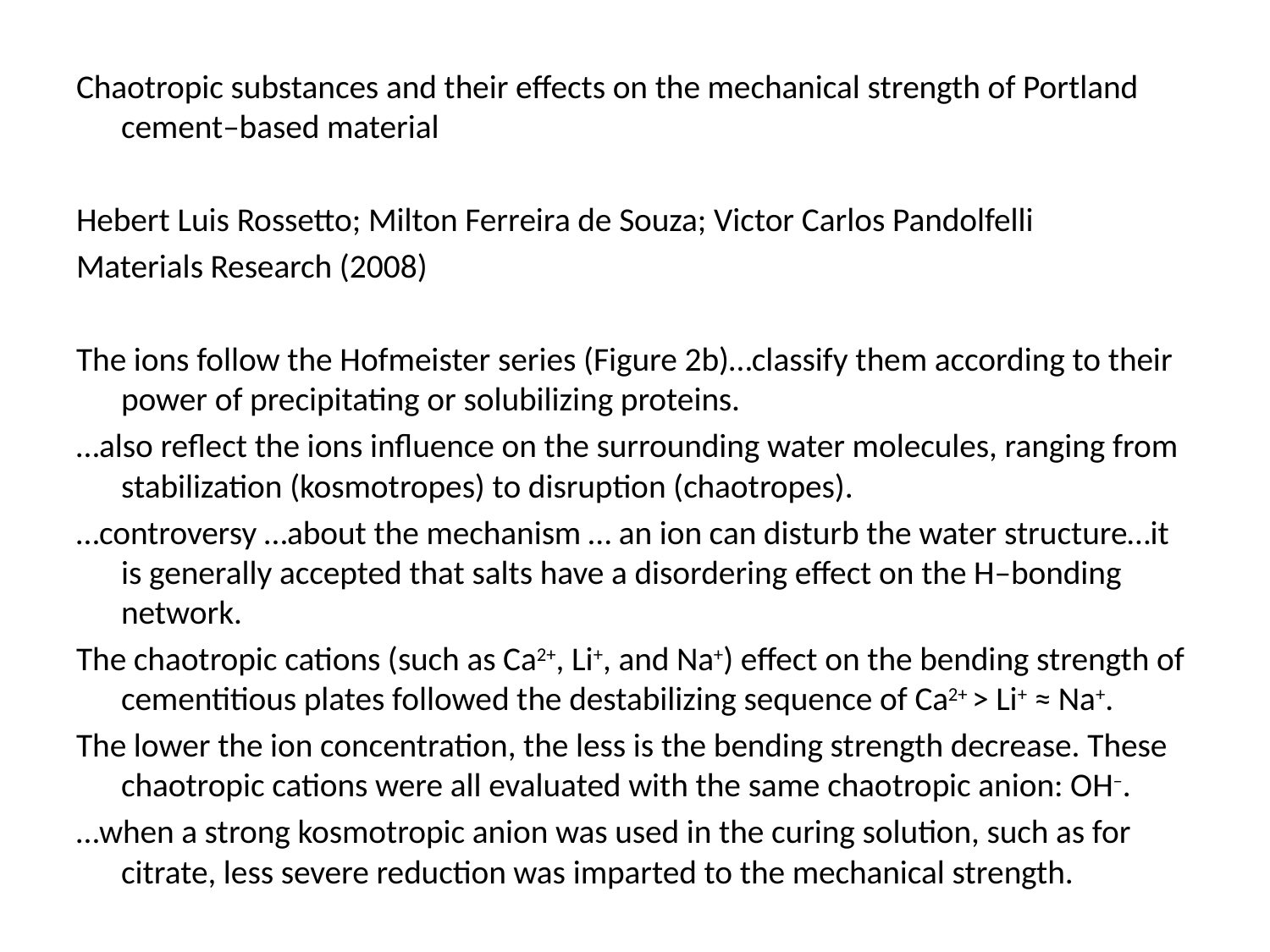

Chaotropic substances and their effects on the mechanical strength of Portland cement–based material

Hebert Luis Rossetto; Milton Ferreira de Souza; Victor Carlos Pandolfelli
Materials Research (2008)

The ions follow the Hofmeister series (Figure 2b)…classify them according to their power of precipitating or solubilizing proteins.
…also reflect the ions influence on the surrounding water molecules, ranging from stabilization (kosmotropes) to disruption (chaotropes).
…controversy …about the mechanism … an ion can disturb the water structure…it is generally accepted that salts have a disordering effect on the H–bonding network.
The chaotropic cations (such as Ca2+, Li+, and Na+) effect on the bending strength of cementitious plates followed the destabilizing sequence of Ca2+ > Li+ ≈ Na+.
The lower the ion concentration, the less is the bending strength decrease. These chaotropic cations were all evaluated with the same chaotropic anion: OH–.
…when a strong kosmotropic anion was used in the curing solution, such as for citrate, less severe reduction was imparted to the mechanical strength.